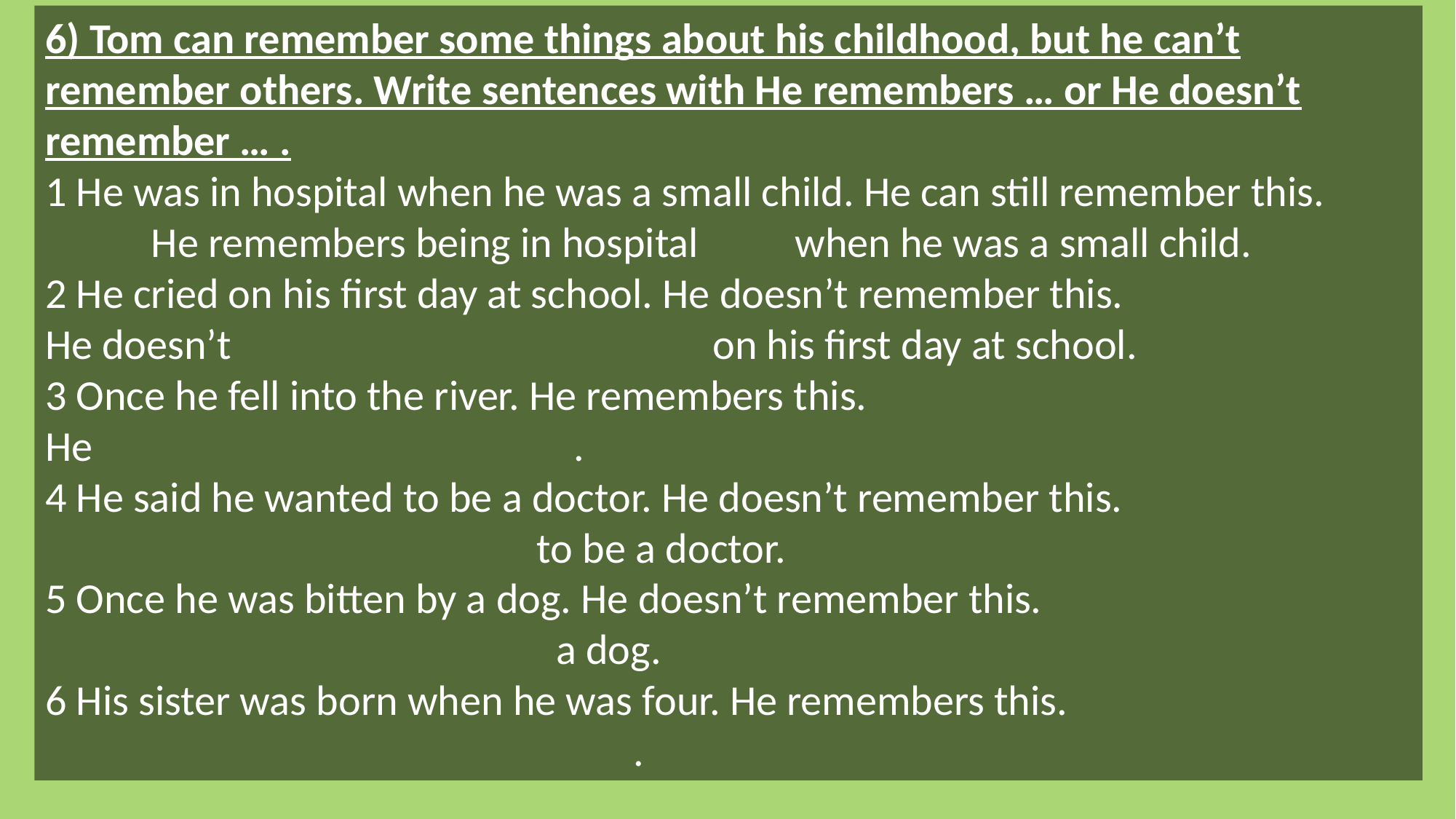

6) Tom can remember some things about his childhood, but he can’t remember others. Write sentences with He remembers … or He doesn’t remember … .
1 He was in hospital when he was a small child. He can still remember this.
           He remembers being in hospital          when he was a small child.
2 He cried on his first day at school. He doesn’t remember this.
He doesn’t                                                  on his first day at school.
3 Once he fell into the river. He remembers this.
He                                                  .
4 He said he wanted to be a doctor. He doesn’t remember this.
                                                   to be a doctor.
5 Once he was bitten by a dog. He doesn’t remember this.
                                                     a dog.
6 His sister was born when he was four. He remembers this.
                                                             .